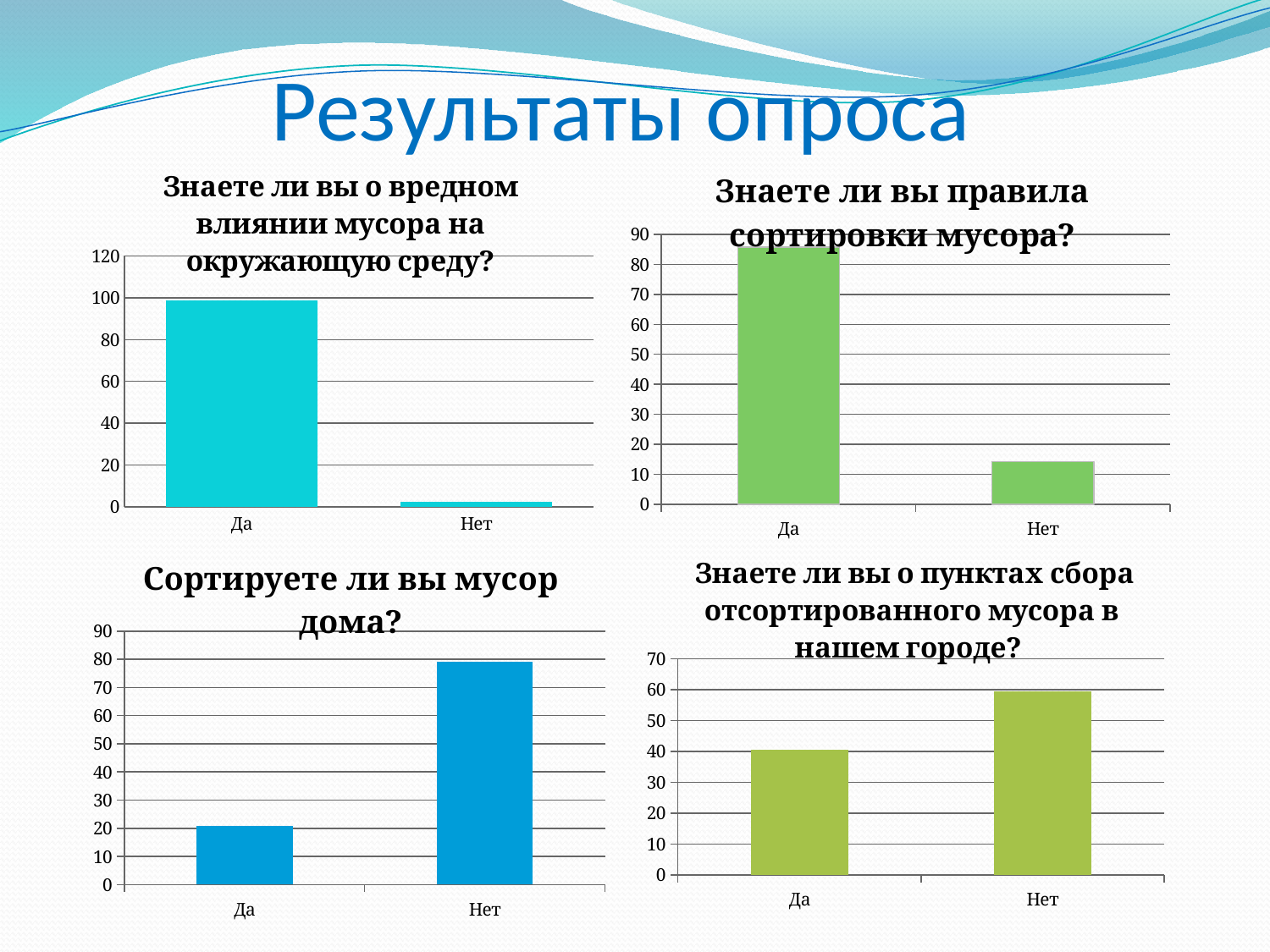

# Результаты опроса

### Chart: Знаете ли вы о вредном влиянии мусора на окружающую среду?

| Category | Ряд 1 |
|---|---|
| Да | 98.9 |
| Нет | 2.5 |

### Chart: Знаете ли вы правила сортировки мусора?

| Category | Ряд 1 |
|---|---|
| Да | 85.7 |
| Нет | 14.3 |

### Chart: Сортируете ли вы мусор дома?

| Category | Ряд 1 |
|---|---|
| Да | 20.8 |
| Нет | 79.2 |

### Chart:  Знаете ли вы о пунктах сбора отсортированного мусора в нашем городе?

| Category | Ряд 1 |
|---|---|
| Да | 40.6 |
| Нет | 59.4 |